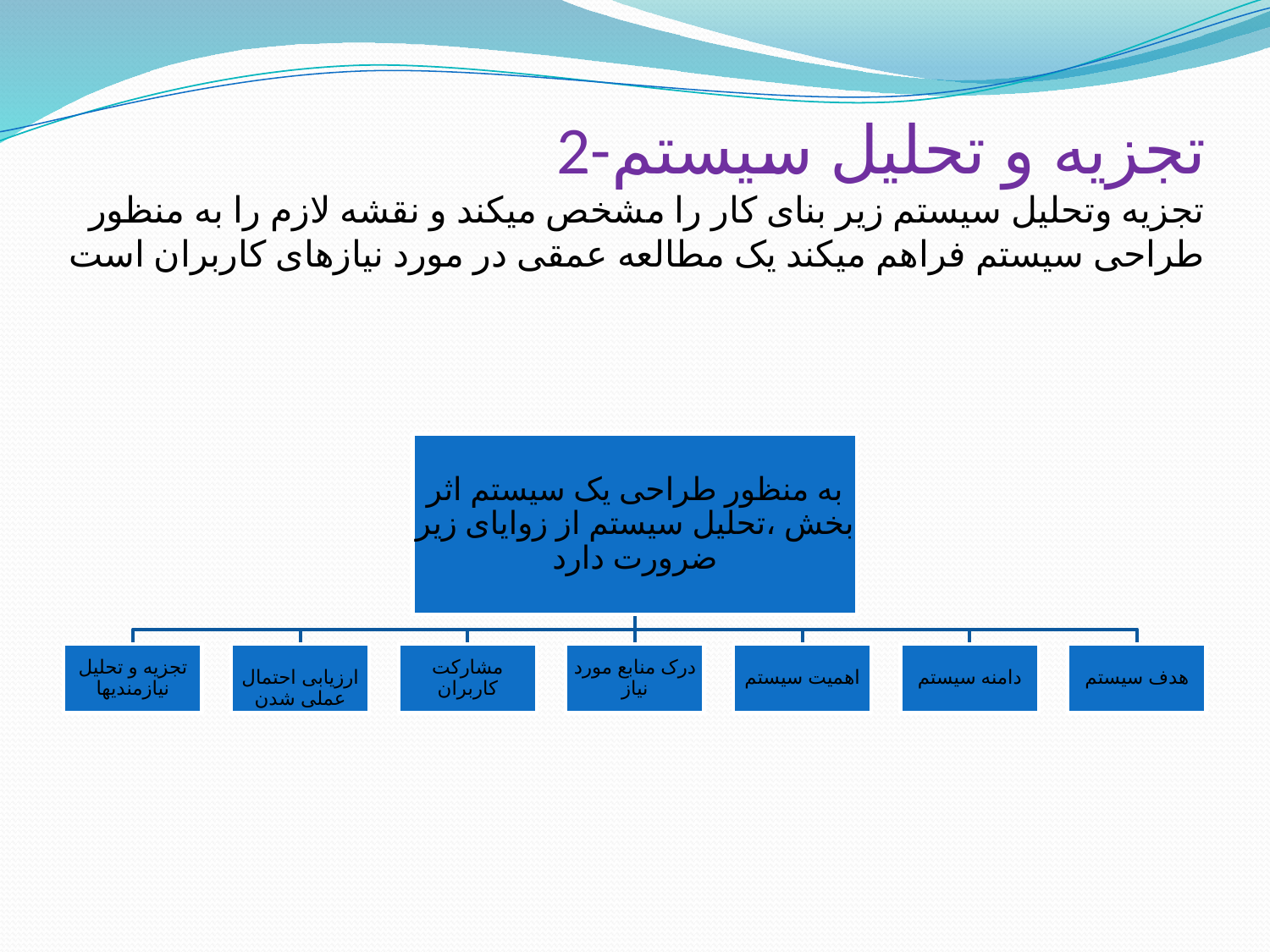

# 2-تجزیه و تحلیل سیستم تجزیه وتحلیل سیستم زیر بنای کار را مشخص میکند و نقشه لازم را به منظور طراحی سیستم فراهم میکند یک مطالعه عمقی در مورد نیازهای کاربران است
به منظور طراحی یک سیستم اثر بخش ،تحلیل سیستم از زوایای زیر ضرورت دارد
تجزیه و تحلیل نیازمندیها
ارزیابی احتمال عملی شدن
مشارکت کاربران
درک منابع مورد نیاز
اهمیت سیستم
دامنه سیستم
هدف سیستم